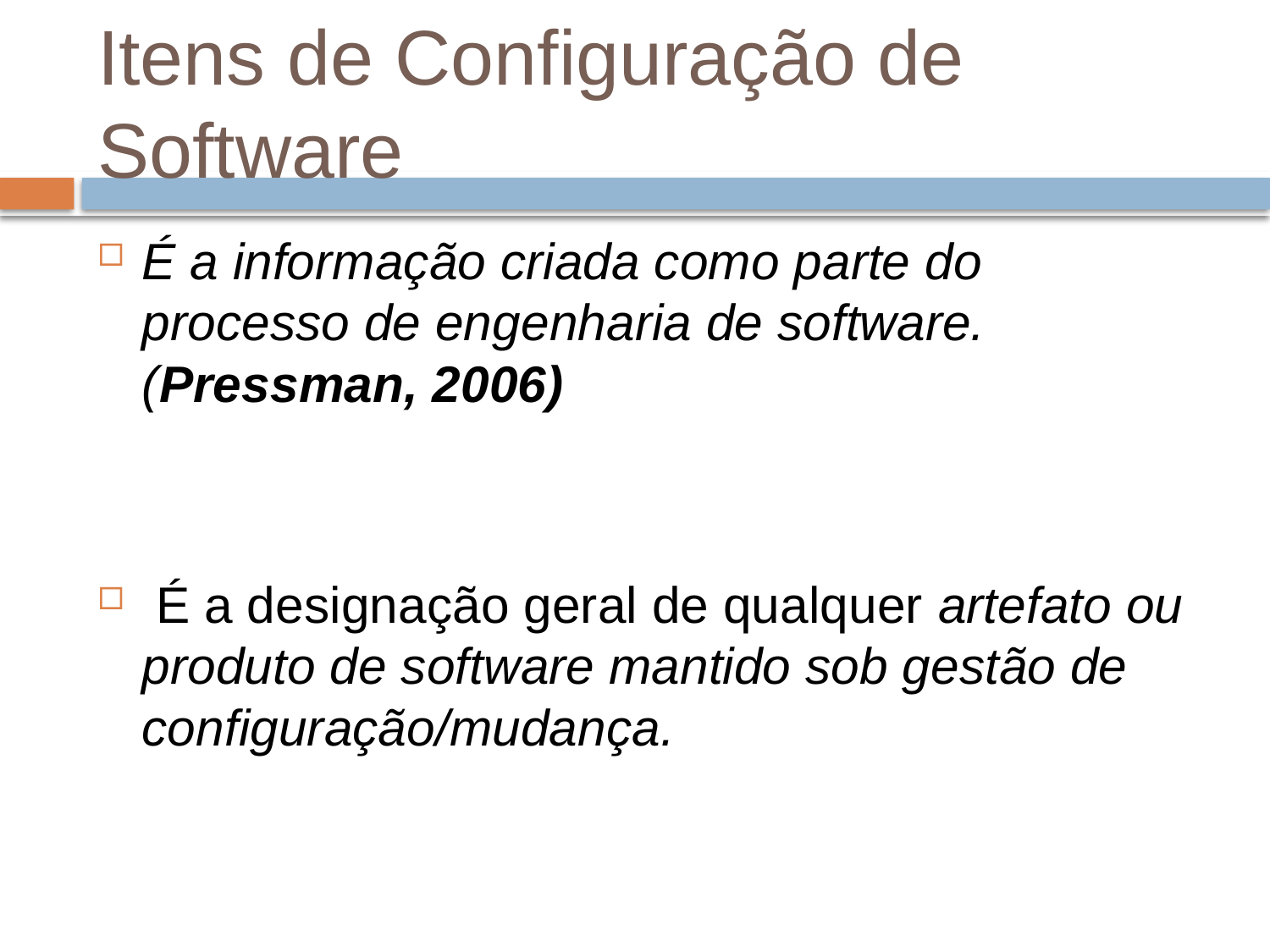

# Itens de Configuração de Software
É a informação criada como parte do processo de engenharia de software. (Pressman, 2006)

 É a designação geral de qualquer artefato ou produto de software mantido sob gestão de configuração/mudança.